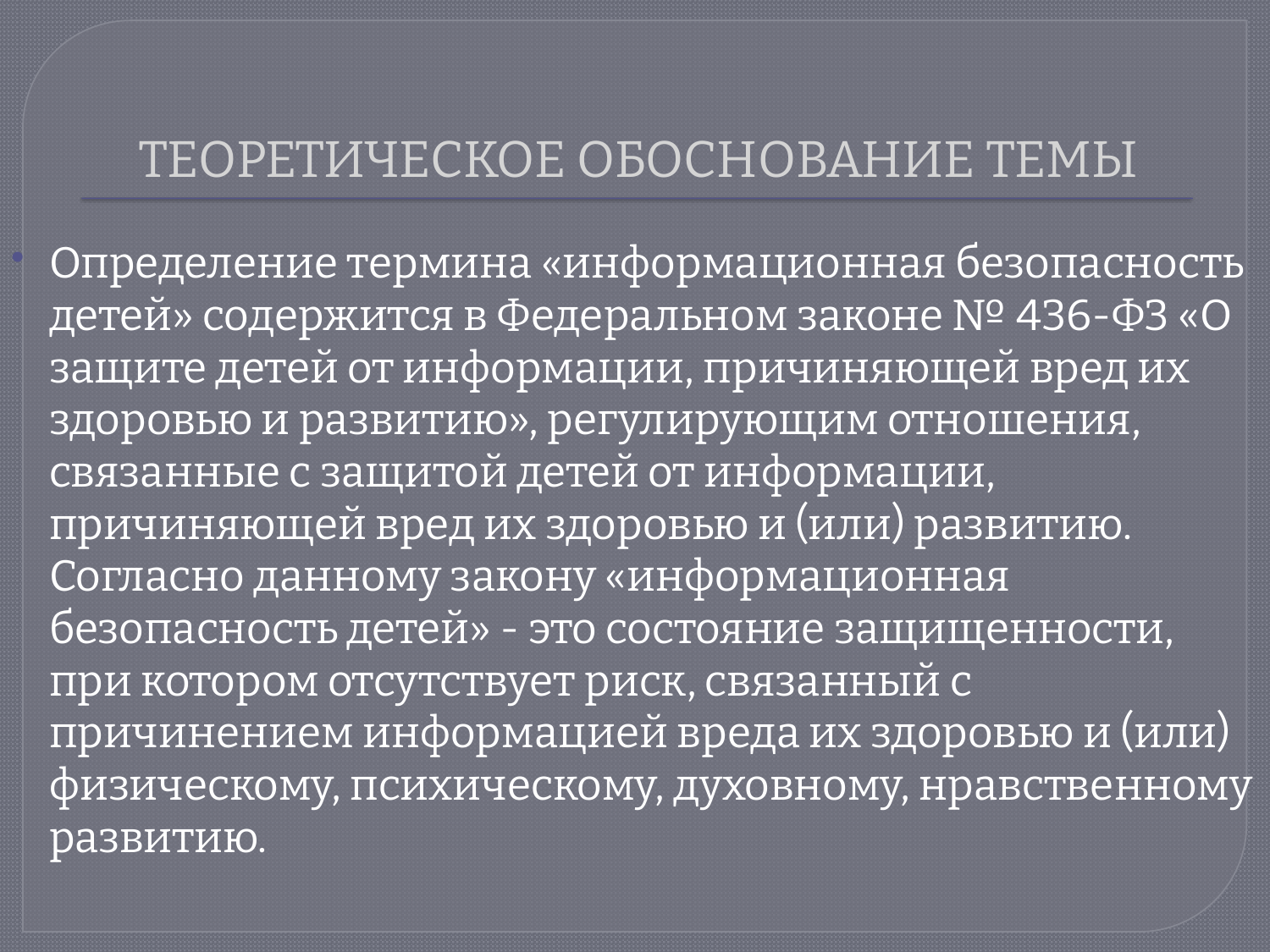

# ТЕОРЕТИЧЕСКОЕ ОБОСНОВАНИЕ ТЕМЫ
Определение термина «информационная безопасность детей» содержится в Федеральном законе № 436-ФЗ «О защите детей от информации, причиняющей вред их здоровью и развитию», регулирующим отношения, связанные с защитой детей от информации, причиняющей вред их здоровью и (или) развитию. Согласно данному закону «информационная безопасность детей» - это состояние защищенности, при котором отсутствует риск, связанный с причинением информацией вреда их здоровью и (или) физическому, психическому, духовному, нравственному развитию.